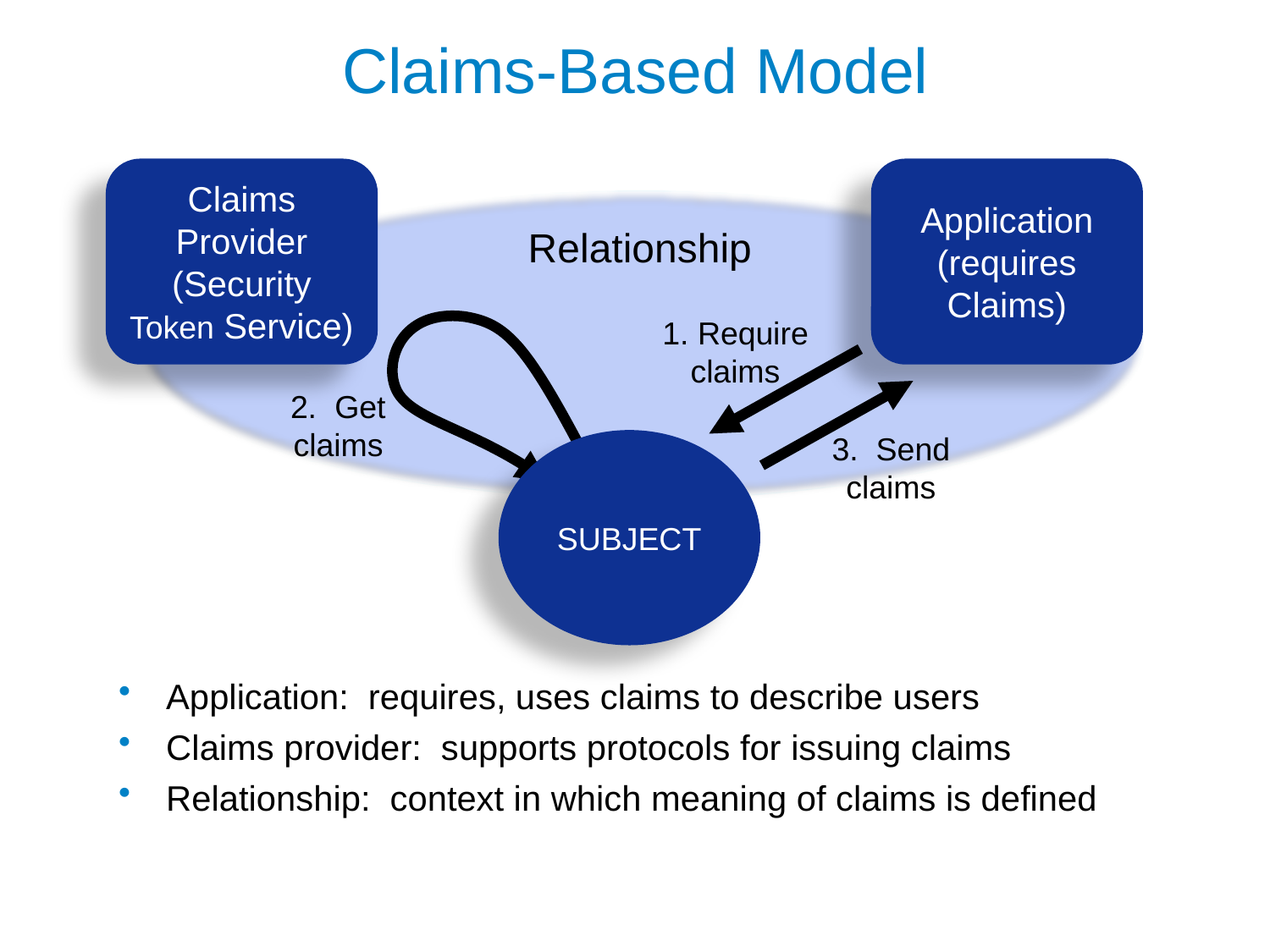

# Claims-Based Model
Claims Provider
(Security Token Service)
Application
(requires Claims)
Relationship

1. Require claims

2.  Get claims

3.  Send claims
SUBJECT

Application:  requires, uses claims to describe users
Claims provider:  supports protocols for issuing claims
Relationship:  context in which meaning of claims is defined